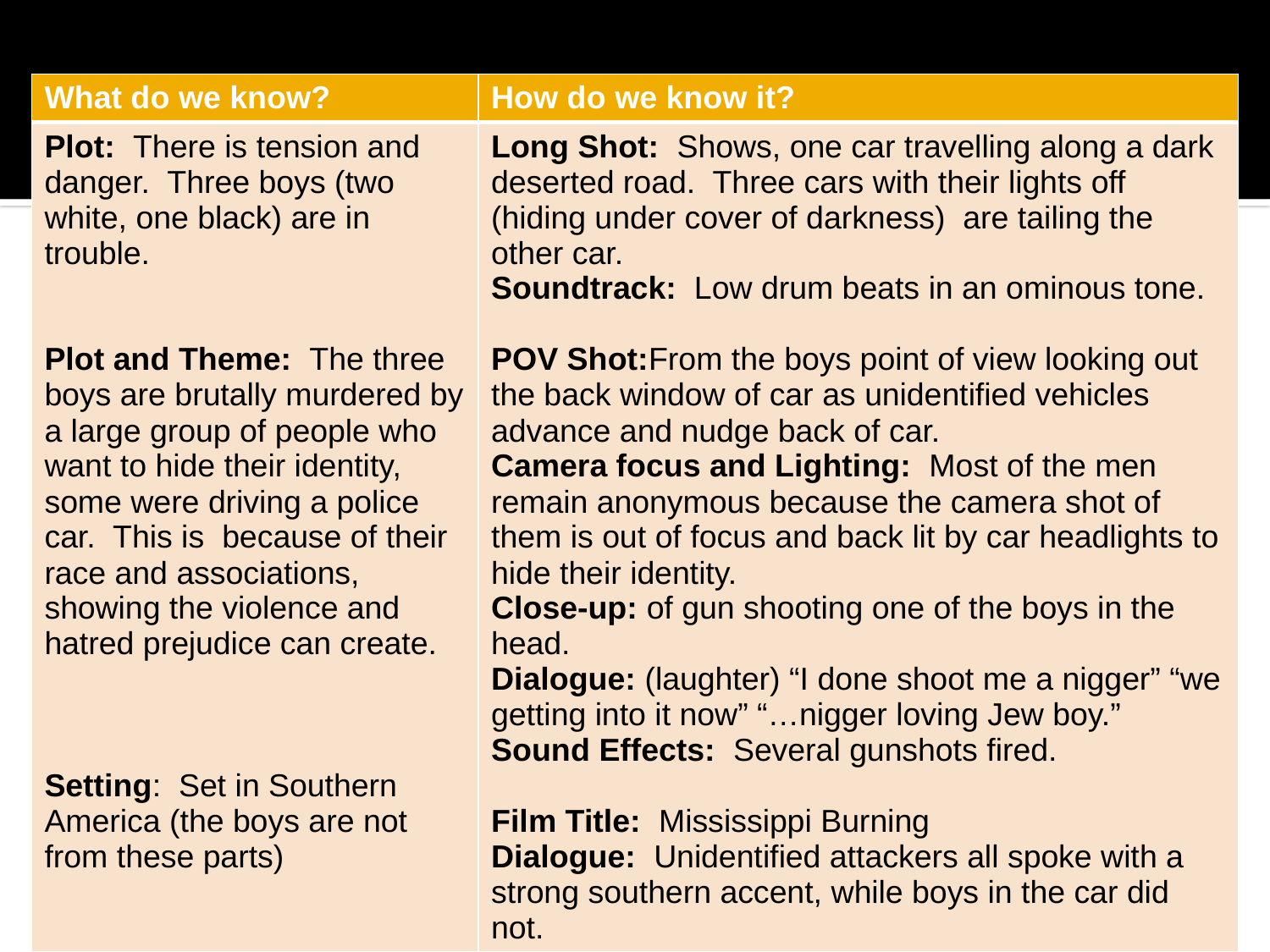

| What do we know? | How do we know it? |
| --- | --- |
| Plot: There is tension and danger. Three boys (two white, one black) are in trouble. Plot and Theme: The three boys are brutally murdered by a large group of people who want to hide their identity, some were driving a police car. This is because of their race and associations, showing the violence and hatred prejudice can create. Setting: Set in Southern America (the boys are not from these parts) | Long Shot: Shows, one car travelling along a dark deserted road. Three cars with their lights off (hiding under cover of darkness) are tailing the other car. Soundtrack: Low drum beats in an ominous tone. POV Shot:From the boys point of view looking out the back window of car as unidentified vehicles advance and nudge back of car. Camera focus and Lighting: Most of the men remain anonymous because the camera shot of them is out of focus and back lit by car headlights to hide their identity. Close-up: of gun shooting one of the boys in the head. Dialogue: (laughter) “I done shoot me a nigger” “we getting into it now” “…nigger loving Jew boy.” Sound Effects: Several gunshots fired. Film Title: Mississippi Burning Dialogue: Unidentified attackers all spoke with a strong southern accent, while boys in the car did not. |